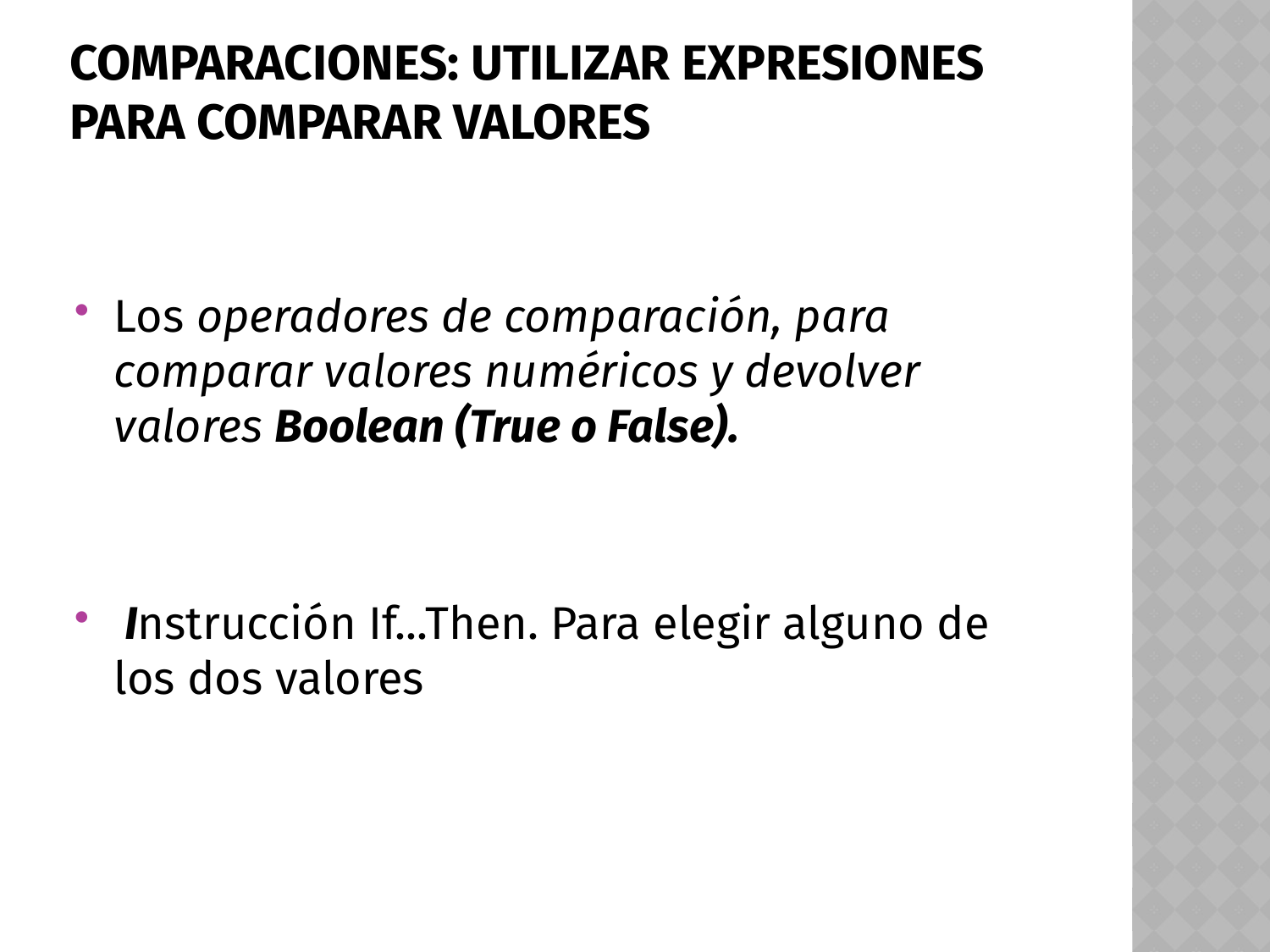

# Comparaciones: Utilizar expresiones para comparar valores

Los operadores de comparación, para comparar valores numéricos y devolver valores Boolean (True o False).

 Instrucción If...Then. Para elegir alguno de los dos valores